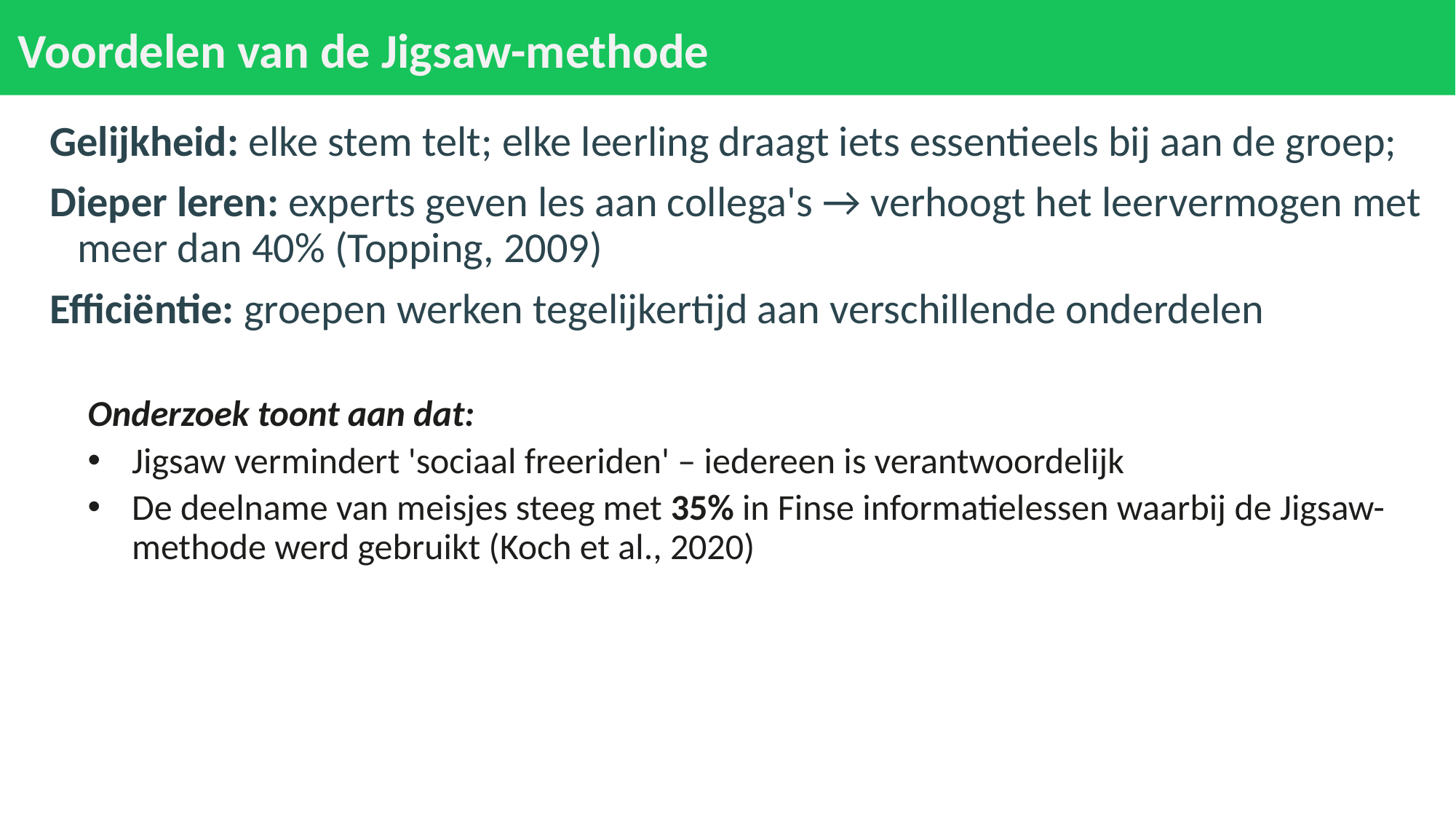

# Voordelen van de Jigsaw-methode
Gelijkheid: elke stem telt; elke leerling draagt iets essentieels bij aan de groep;
Dieper leren: experts geven les aan collega's → verhoogt het leervermogen met meer dan 40% (Topping, 2009)
Efficiëntie: groepen werken tegelijkertijd aan verschillende onderdelen

Onderzoek toont aan dat:
Jigsaw vermindert 'sociaal freeriden' – iedereen is verantwoordelijk
De deelname van meisjes steeg met 35% in Finse informatielessen waarbij de Jigsaw-methode werd gebruikt (Koch et al., 2020)